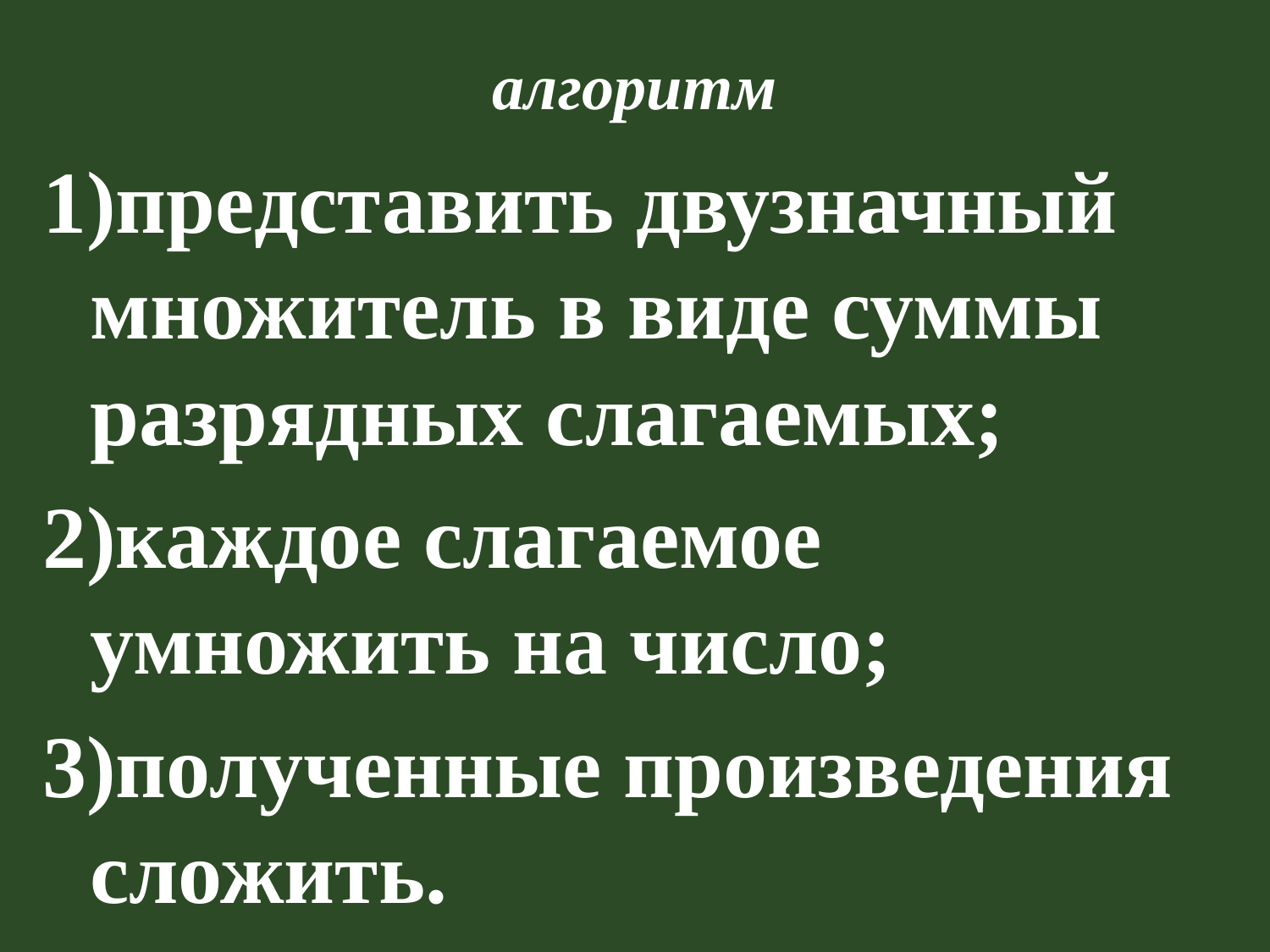

# алгоритм
1)представить двузначный множитель в виде суммы разрядных слагаемых;
2)каждое слагаемое умножить на число;
3)полученные произведения сложить.